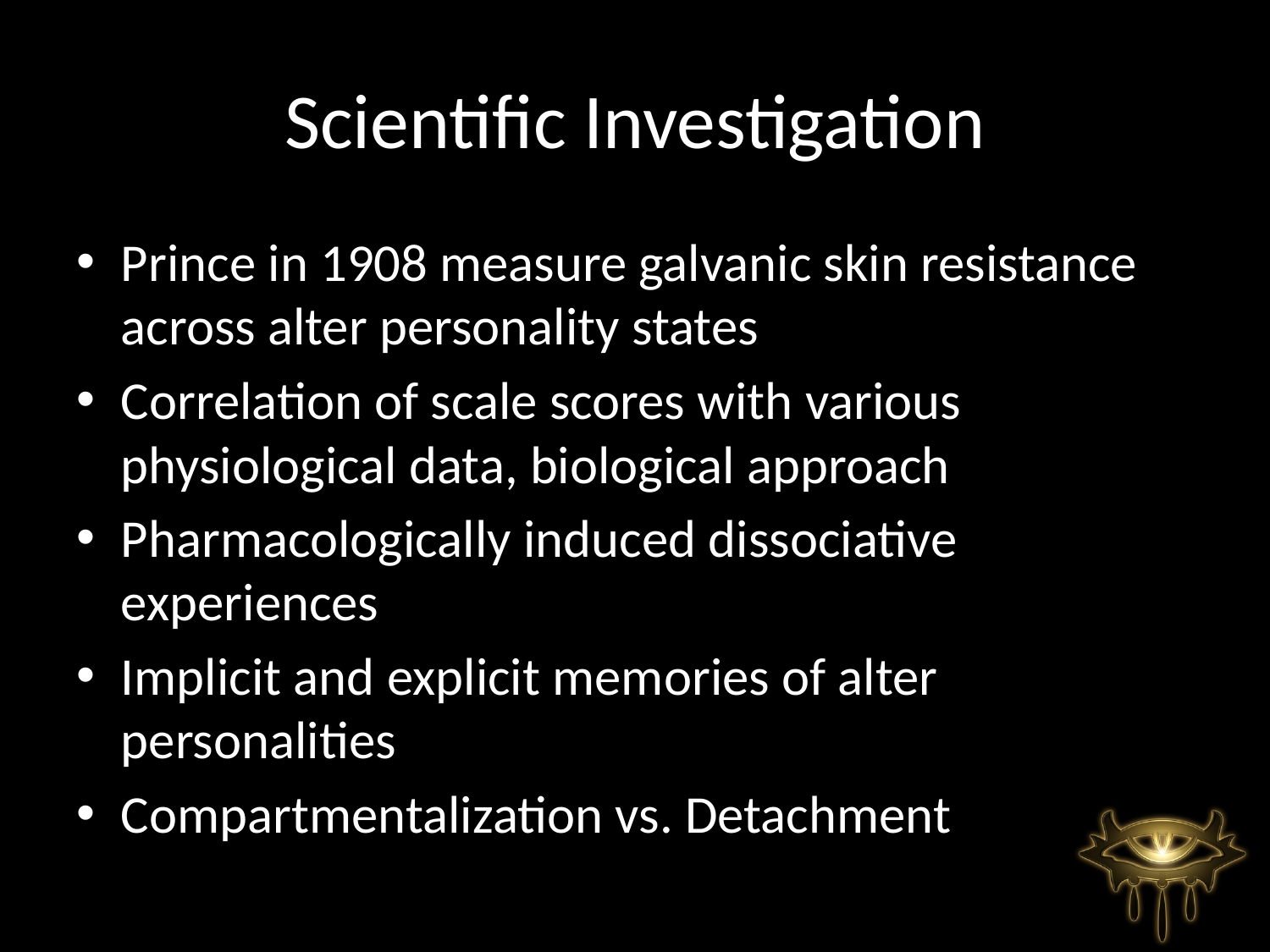

# Scientific Investigation
Prince in 1908 measure galvanic skin resistance across alter personality states
Correlation of scale scores with various physiological data, biological approach
Pharmacologically induced dissociative experiences
Implicit and explicit memories of alter personalities
Compartmentalization vs. Detachment